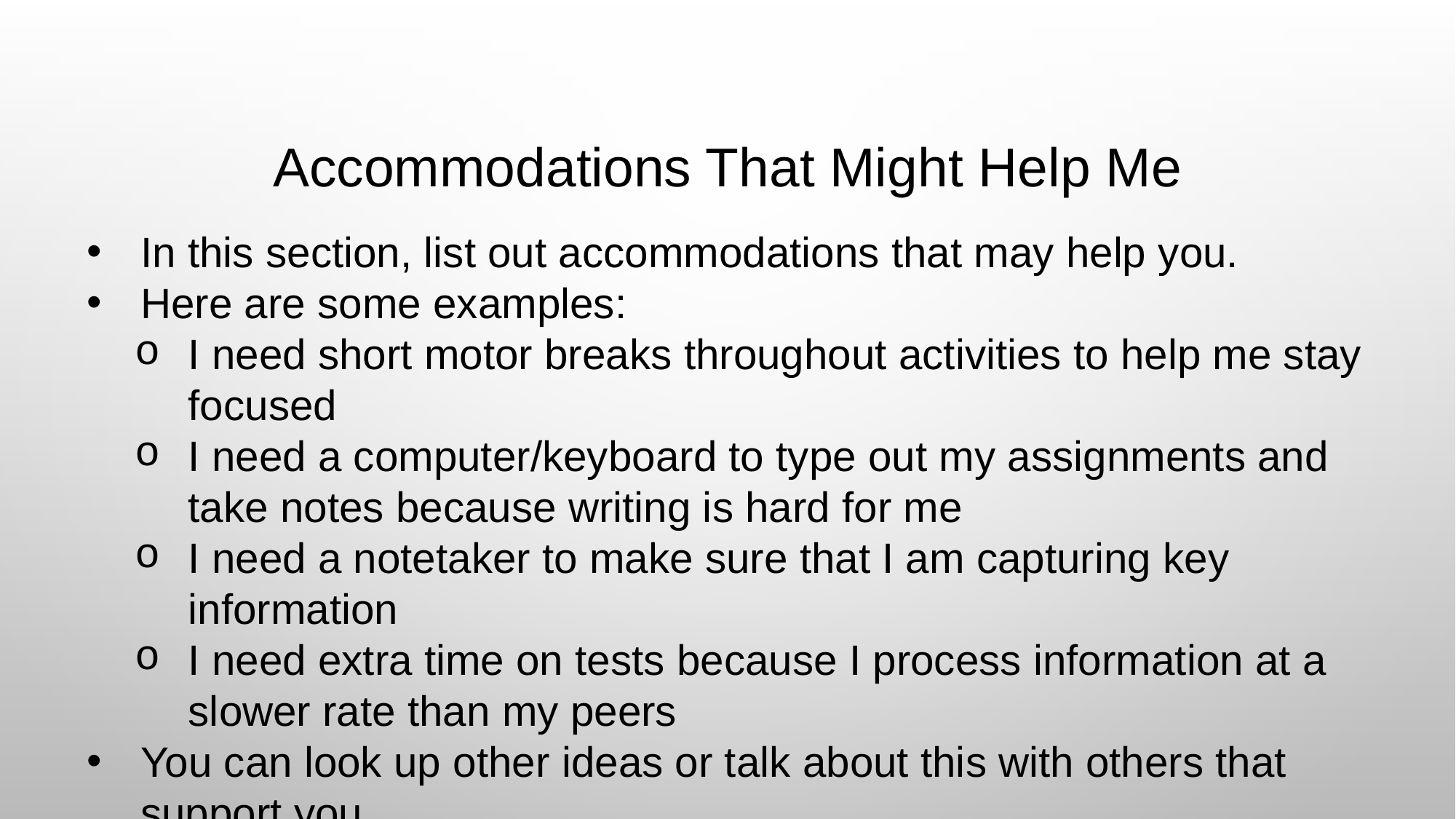

# Accommodations That Might Help Me
In this section, list out accommodations that may help you.
Here are some examples:
I need short motor breaks throughout activities to help me stay focused
I need a computer/keyboard to type out my assignments and take notes because writing is hard for me
I need a notetaker to make sure that I am capturing key information
I need extra time on tests because I process information at a slower rate than my peers
You can look up other ideas or talk about this with others that support you